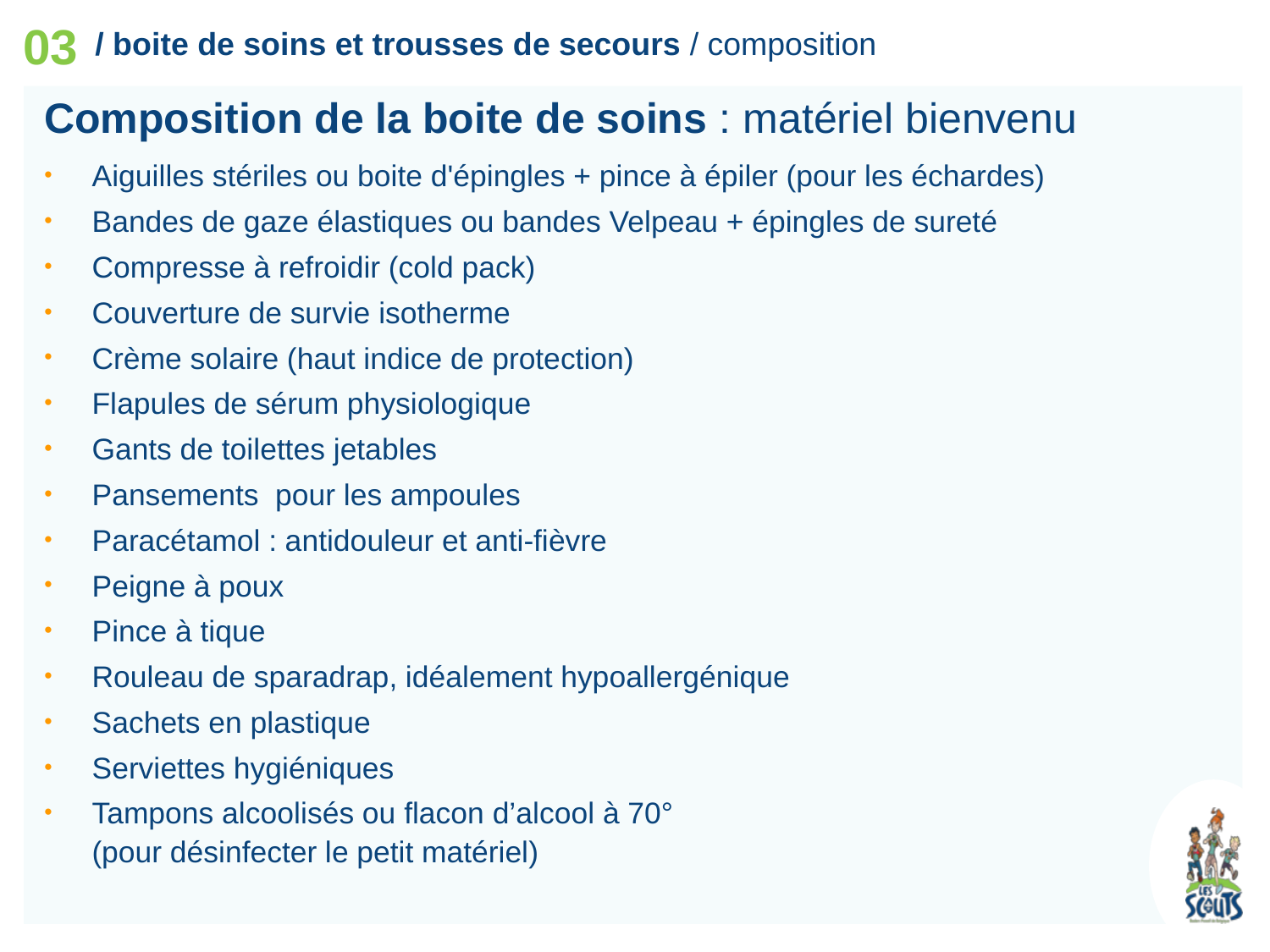

03
/ boite de soins et trousses de secours / composition
Composition de la boite de soins : matériel bienvenu
Aiguilles stériles ou boite d'épingles + pince à épiler (pour les échardes)
Bandes de gaze élastiques ou bandes Velpeau + épingles de sureté
Compresse à refroidir (cold pack)
Couverture de survie isotherme
Crème solaire (haut indice de protection)
Flapules de sérum physiologique
Gants de toilettes jetables
Pansements  pour les ampoules
Paracétamol : antidouleur et anti-fièvre
Peigne à poux
Pince à tique
Rouleau de sparadrap, idéalement hypoallergénique
Sachets en plastique
Serviettes hygiéniques
Tampons alcoolisés ou flacon d’alcool à 70°
(pour désinfecter le petit matériel)